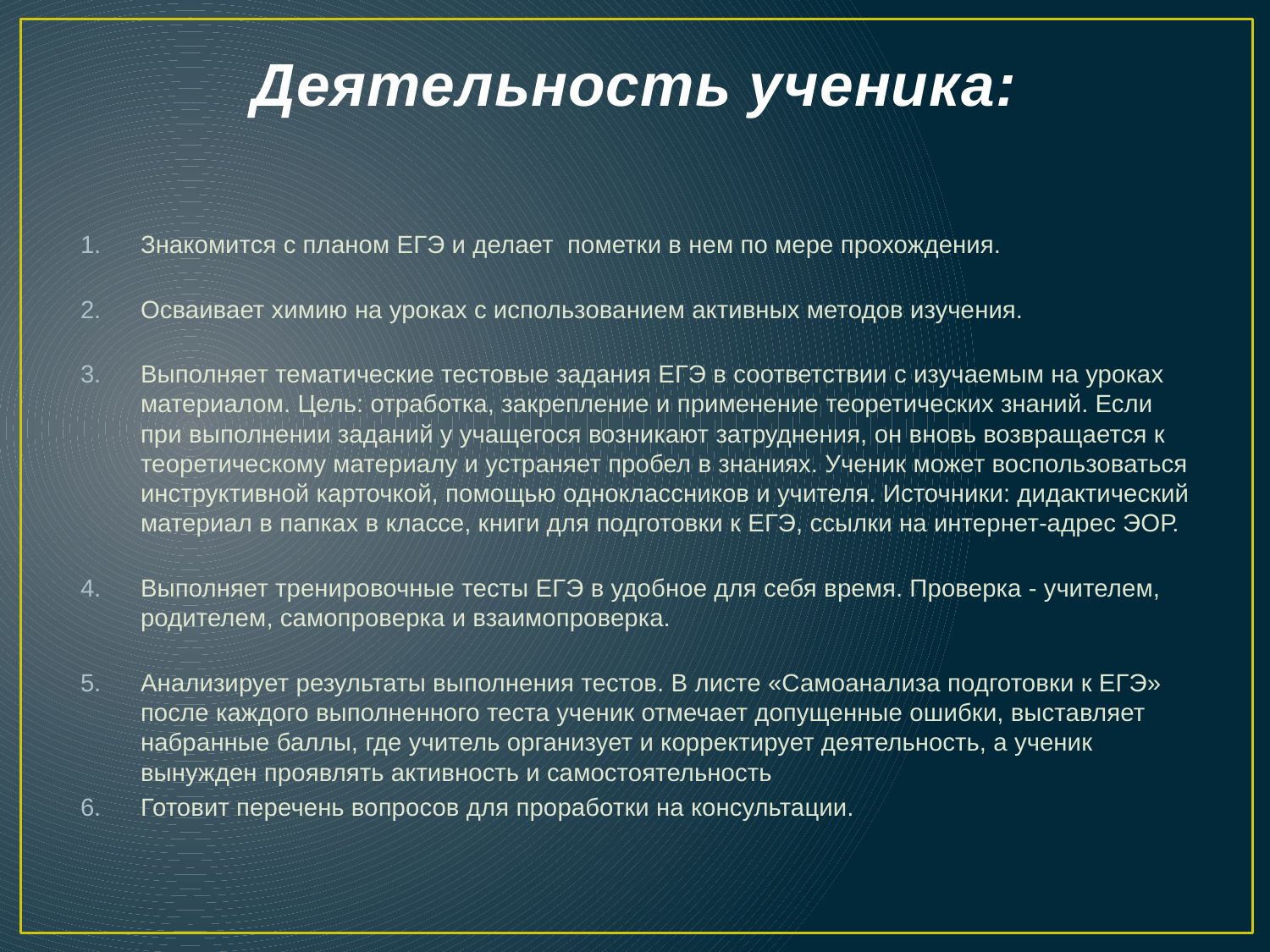

# Деятельность ученика:
Знакомится с планом ЕГЭ и делает  пометки в нем по мере прохождения.
Осваивает химию на уроках с использованием активных методов изучения.
Выполняет тематические тестовые задания ЕГЭ в соответствии с изучаемым на уроках материалом. Цель: отработка, закрепление и применение теоретических знаний. Если при выполнении заданий у учащегося возникают затруднения, он вновь возвращается к теоретическому материалу и устраняет пробел в знаниях. Ученик может воспользоваться инструктивной карточкой, помощью одноклассников и учителя. Источники: дидактический материал в папках в классе, книги для подготовки к ЕГЭ, ссылки на интернет-адрес ЭОР.
Выполняет тренировочные тесты ЕГЭ в удобное для себя время. Проверка - учителем, родителем, самопроверка и взаимопроверка.
Анализирует результаты выполнения тестов. В листе «Самоанализа подготовки к ЕГЭ» после каждого выполненного теста ученик отмечает допущенные ошибки, выставляет набранные баллы, где учитель организует и корректирует деятельность, а ученик вынужден проявлять активность и самостоятельность
Готовит перечень вопросов для проработки на консультации.